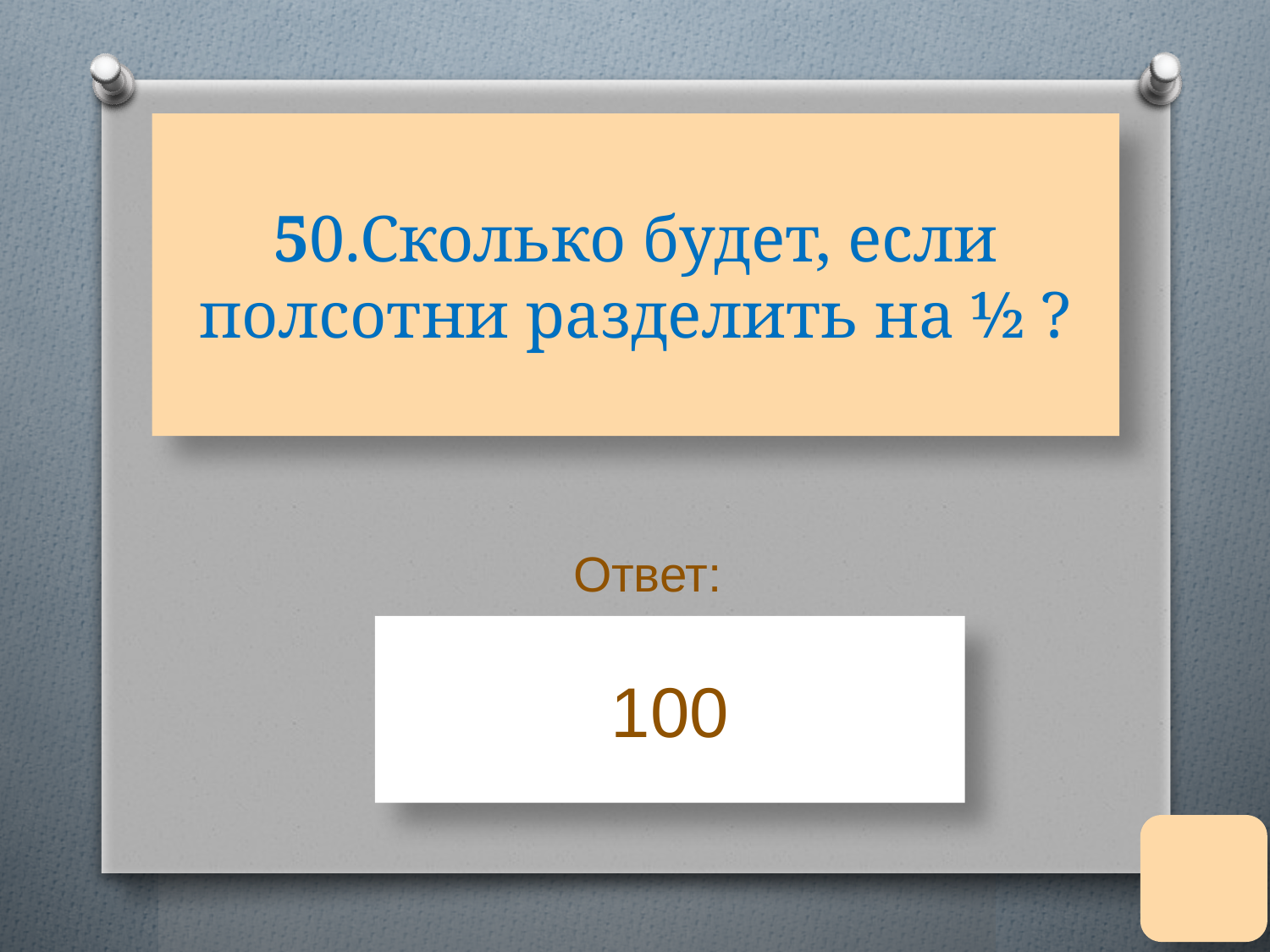

# 50.Сколько будет, если полсотни разделить на ½ ?
Ответ:
100